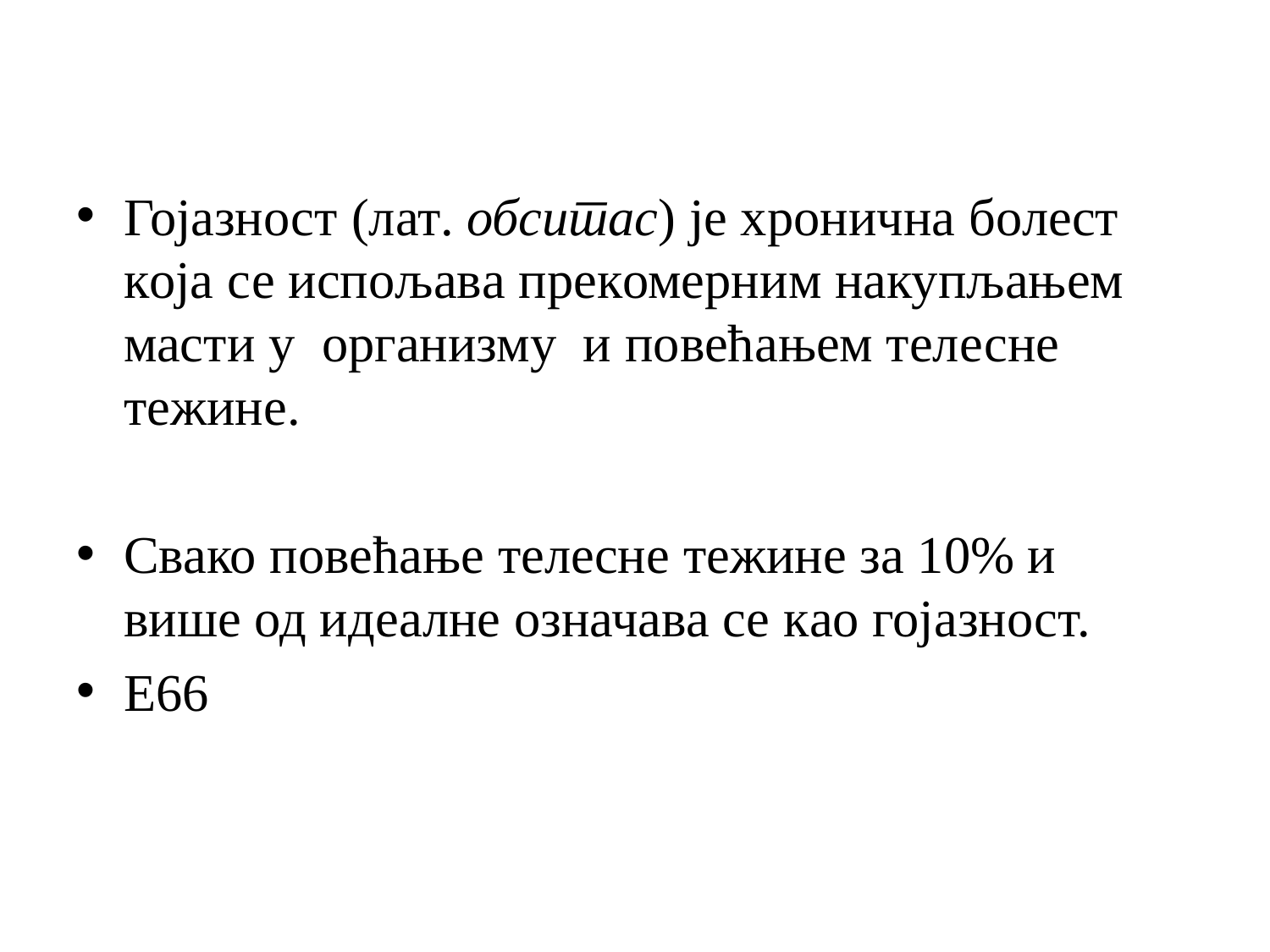

Гојазност (лат. обситас) је хронична болест која се испољава прекомерним накупљањем масти у  организму  и повећањем телесне тежине.

Свако повећање телесне тежине за 10% и више од идеалне означава се као гојазност.
Е66